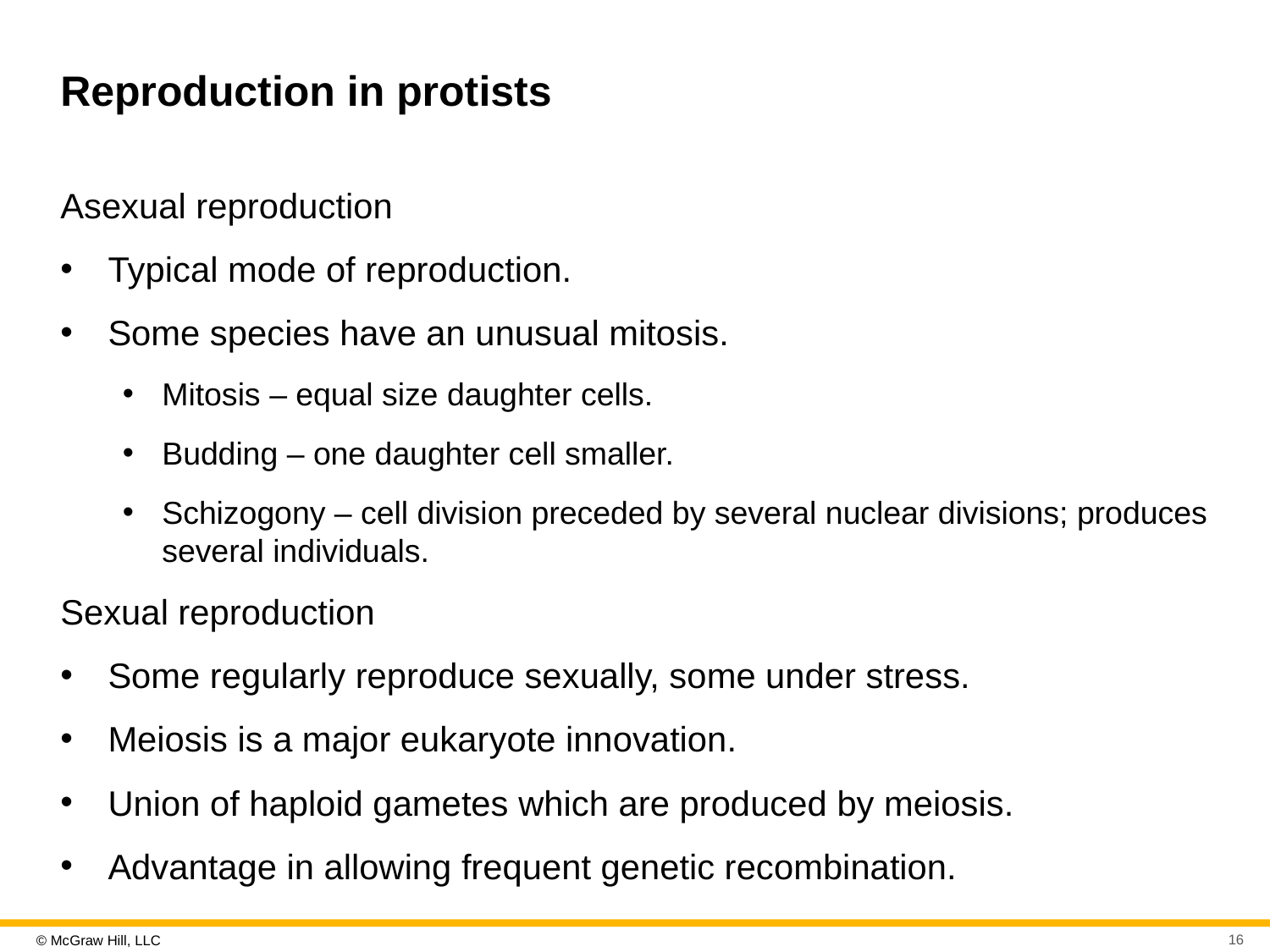

# Reproduction in protists
Asexual reproduction
Typical mode of reproduction.
Some species have an unusual mitosis.
Mitosis – equal size daughter cells.
Budding – one daughter cell smaller.
Schizogony – cell division preceded by several nuclear divisions; produces several individuals.
Sexual reproduction
Some regularly reproduce sexually, some under stress.
Meiosis is a major eukaryote innovation.
Union of haploid gametes which are produced by meiosis.
Advantage in allowing frequent genetic recombination.
16